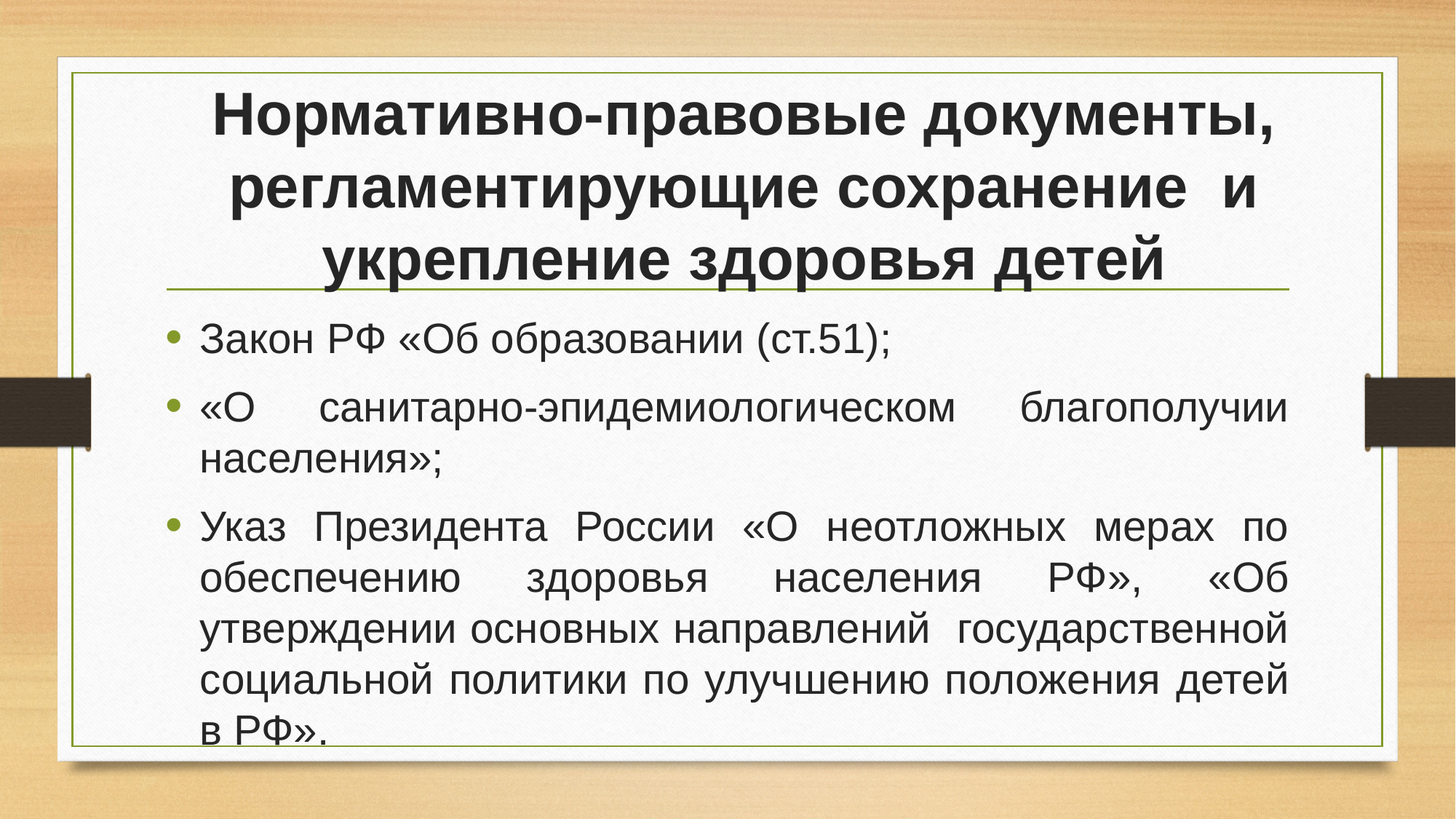

# Нормативно-правовые документы, регламентирующие сохранение  и укрепление здоровья детей
Закон РФ «Об образовании (ст.51);
«О санитарно-эпидемиологическом благополучии населения»;
Указ Президента России «О неотложных мерах по обеспечению здоровья населения РФ», «Об утверждении основных направлений  государственной социальной политики по улучшению положения детей в РФ».